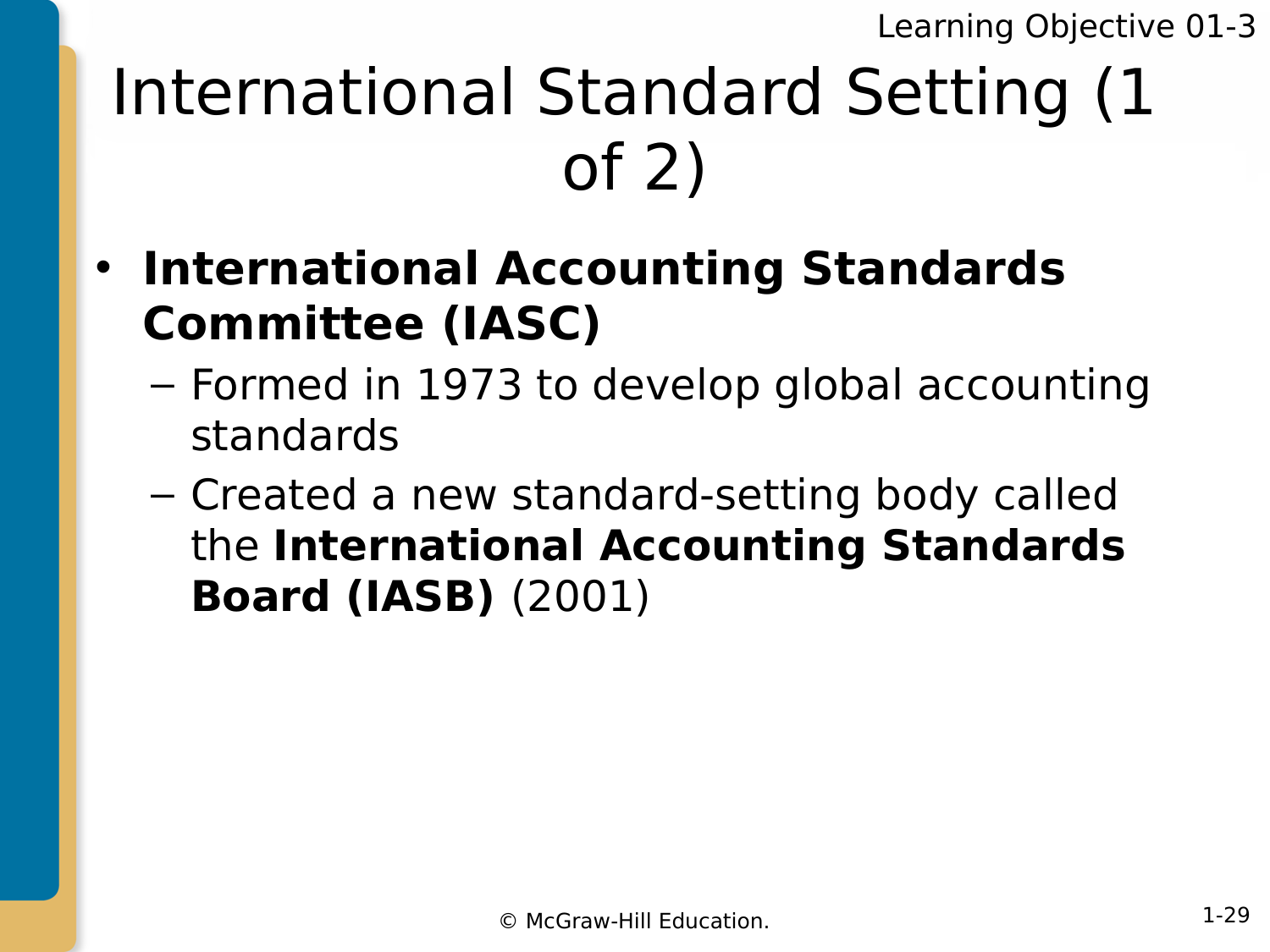

Learning Objective 01-3
# International Standard Setting (1 of 2)
International Accounting Standards Committee (IASC)
Formed in 1973 to develop global accounting standards
Created a new standard-setting body called the International Accounting Standards Board (IASB) (2001)